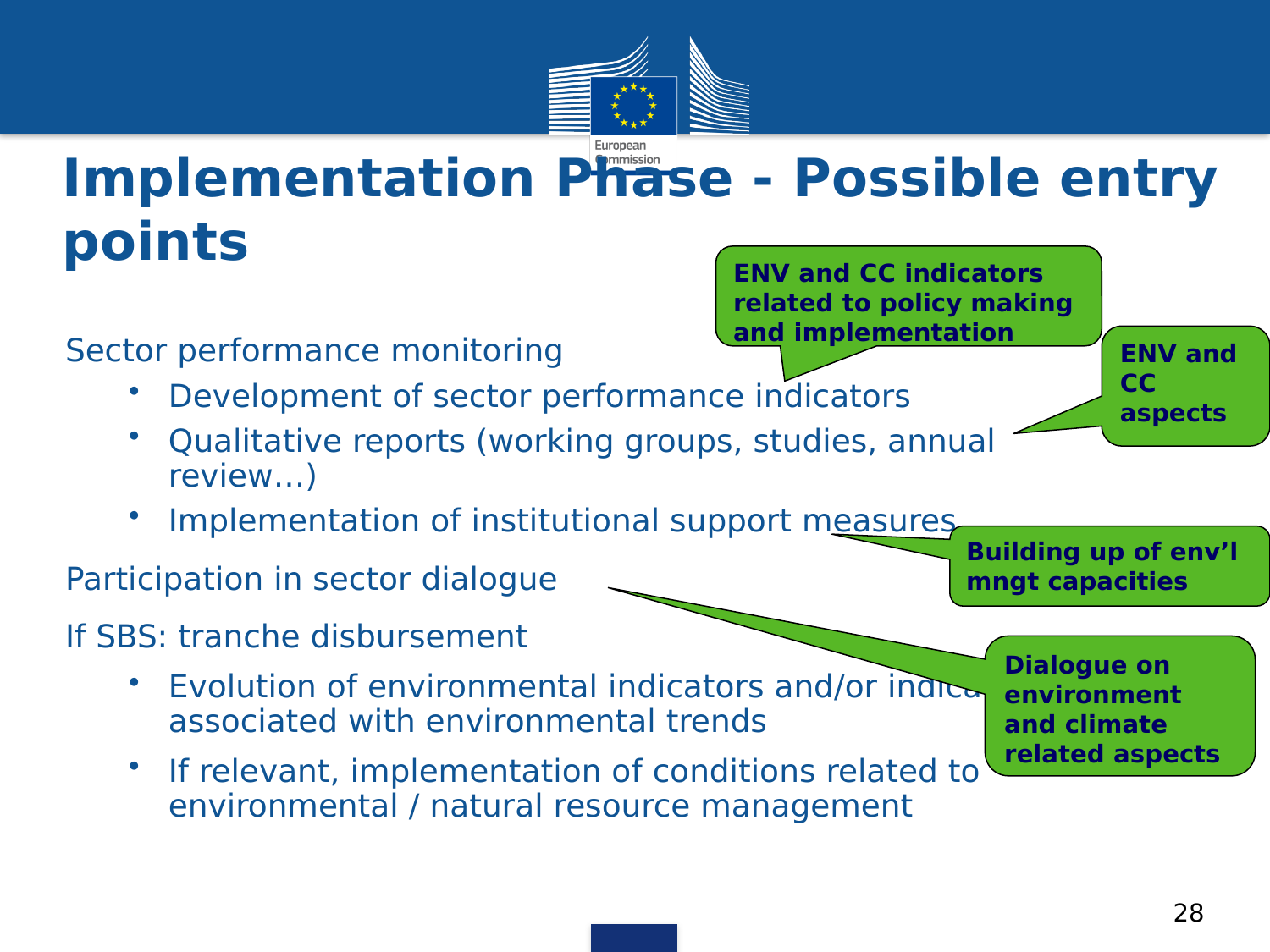

# Implementation Phase - Possible entry points
ENV and CC indicators related to policy making and implementation
ENV and CC aspects
Sector performance monitoring
Development of sector performance indicators
Qualitative reports (working groups, studies, annual review…)
Implementation of institutional support measures
Participation in sector dialogue
If SBS: tranche disbursement
Evolution of environmental indicators and/or indicators associated with environmental trends
If relevant, implementation of conditions related to environmental / natural resource management
Building up of env’l mngt capacities
Dialogue on environment and climate related aspects
28